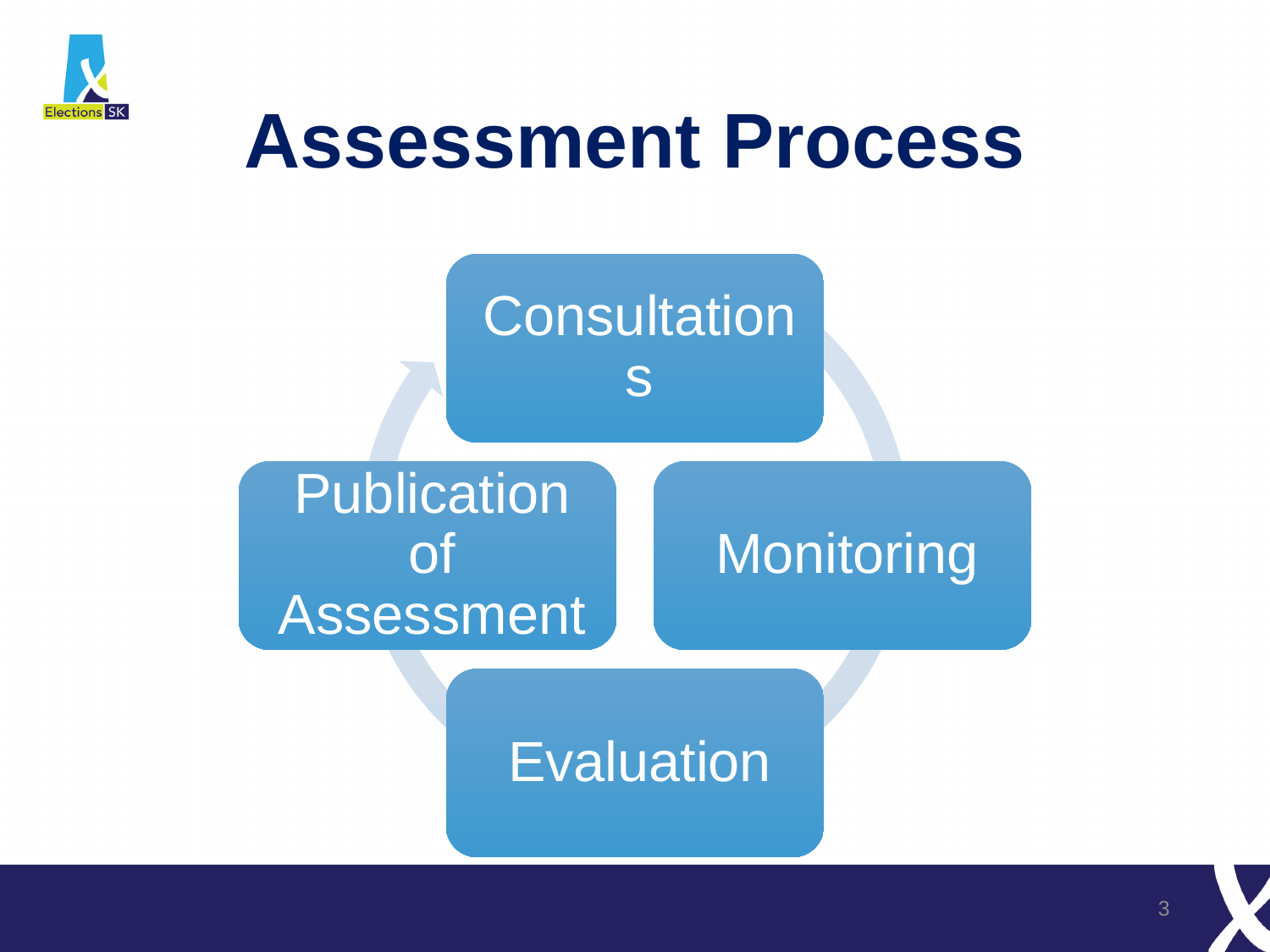

# Assessment Process
Consultations
Monitoring
Evaluation
Publication of Assessment
3